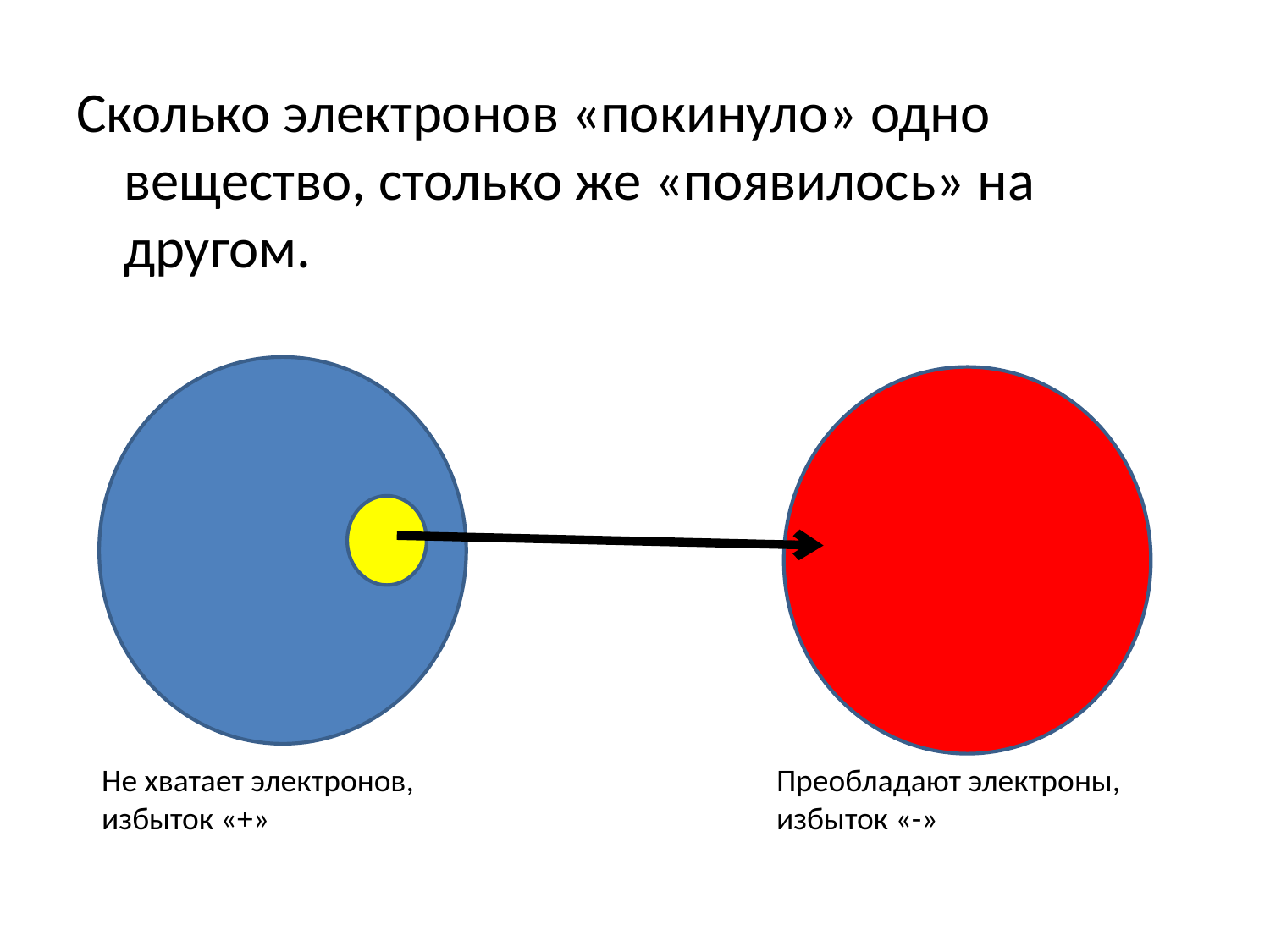

Сколько электронов «покинуло» одно вещество, столько же «появилось» на другом.

Не хватает электронов, избыток «+»
Преобладают электроны, избыток «-»